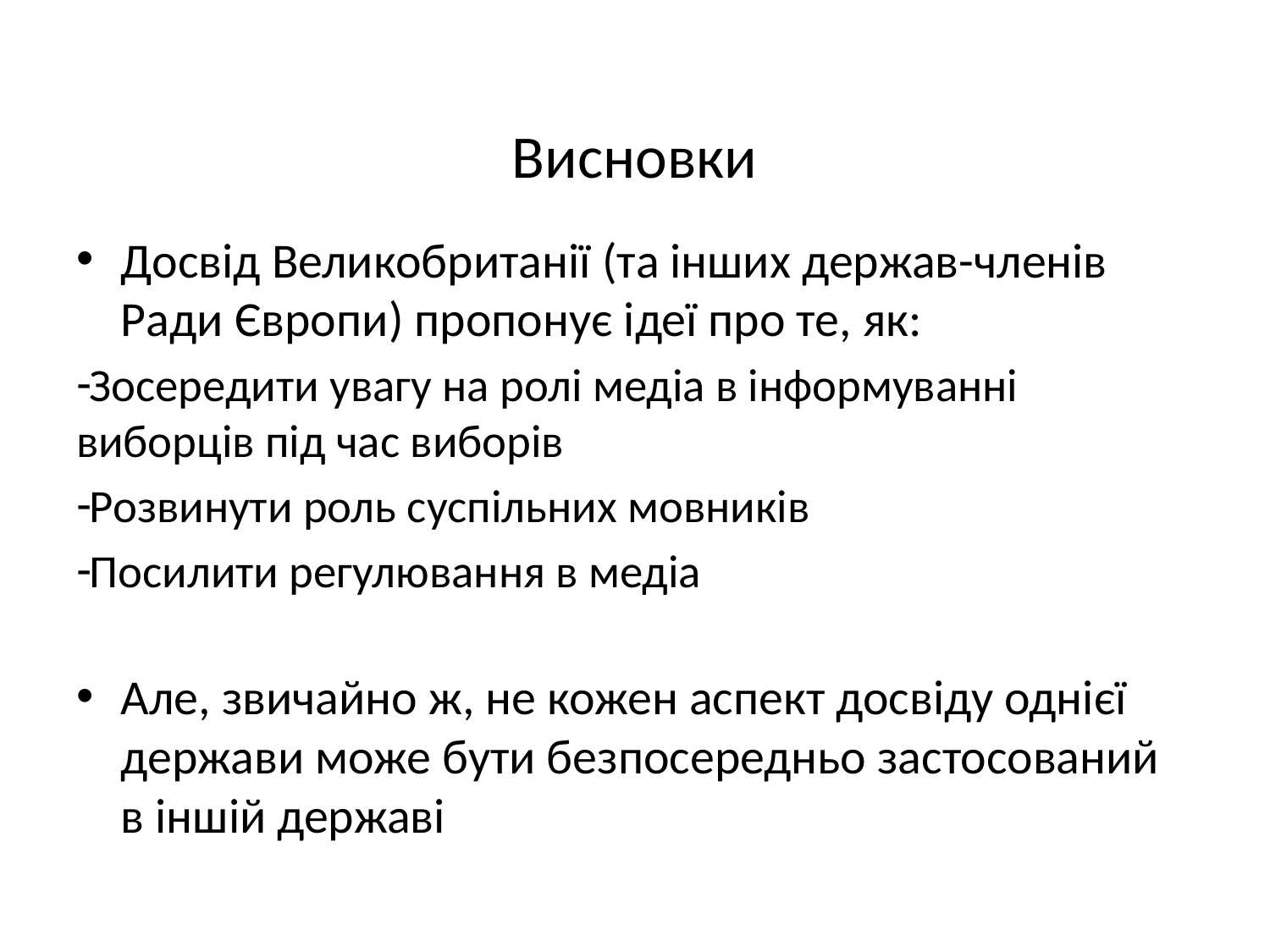

# Висновки
Досвід Великобританії (та інших держав-членів Ради Європи) пропонує ідеї про те, як:
Зосередити увагу на ролі медіа в інформуванні виборців під час виборів
Розвинути роль суспільних мовників
Посилити регулювання в медіа
Але, звичайно ж, не кожен аспект досвіду однієї держави може бути безпосередньо застосований в іншій державі